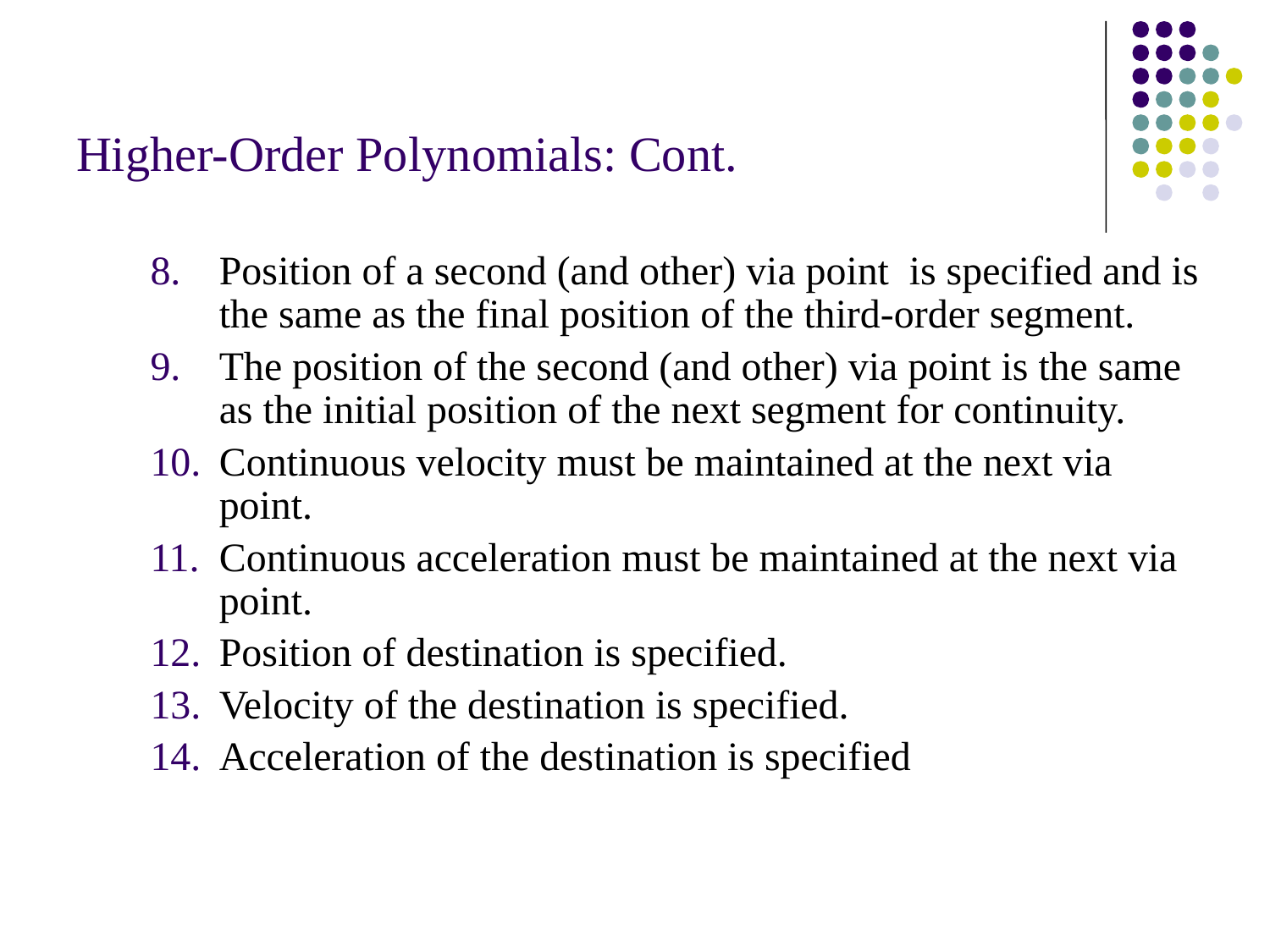

# Higher-Order Polynomials: Cont.
Position of a second (and other) via point  is specified and is the same as the final position of the third-order segment.
The position of the second (and other) via point is the same as the initial position of the next segment for continuity.
Continuous velocity must be maintained at the next via point.
Continuous acceleration must be maintained at the next via point.
Position of destination is specified.
Velocity of the destination is specified.
Acceleration of the destination is specified